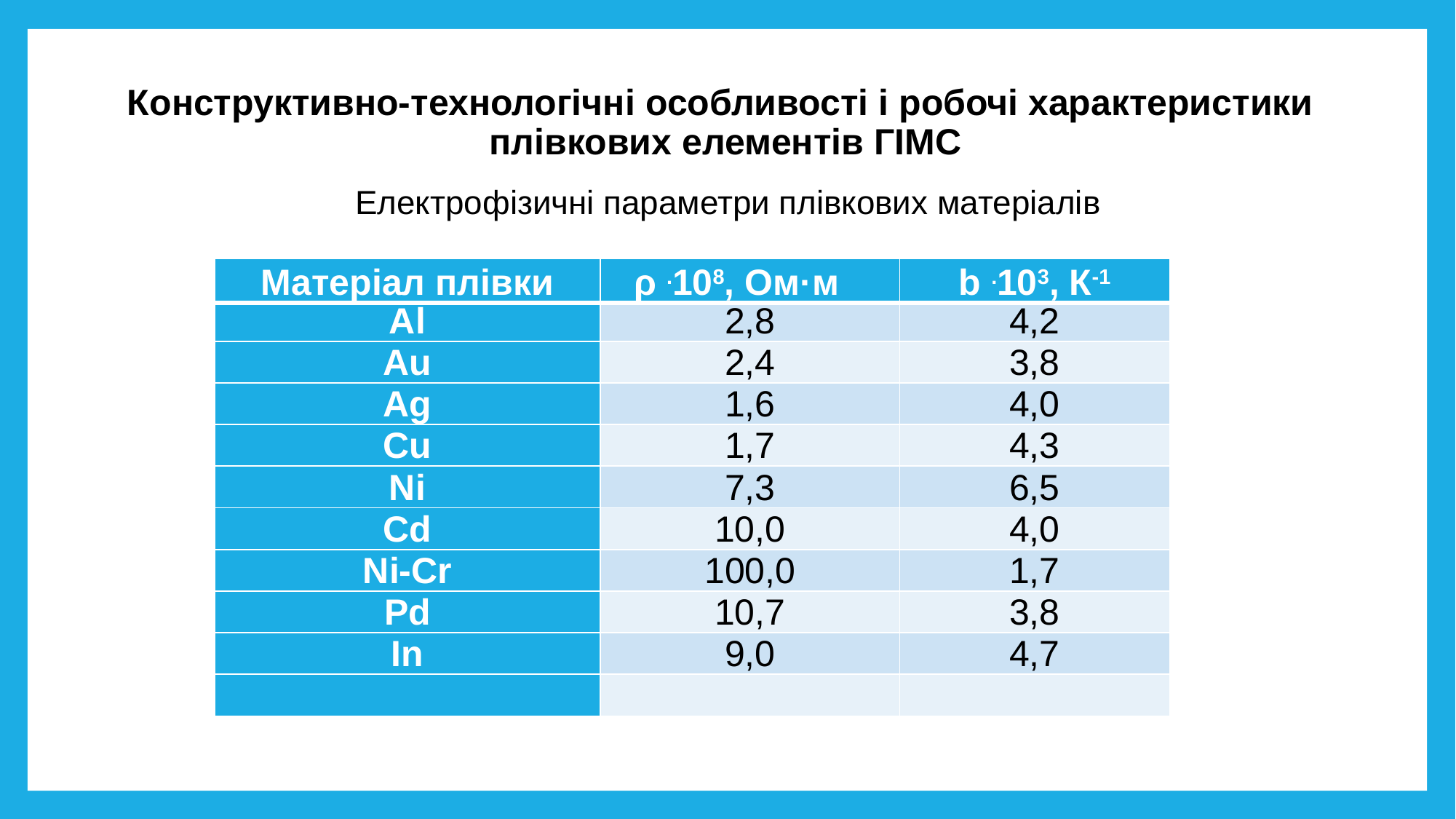

# Конструктивно-технологічні особливості і робочі характеристики плівкових елементів ГІМС
Електрофізичні параметри плівкових матеріалів

| Матеріал плівки | ρ .108, Ом·м | b .103, К-1 |
| --- | --- | --- |
| Аl | 2,8 | 4,2 |
| Au | 2,4 | 3,8 |
| Ag | 1,6 | 4,0 |
| Cu | 1,7 | 4,3 |
| Ni | 7,3 | 6,5 |
| Cd | 10,0 | 4,0 |
| Ni-Cr | 100,0 | 1,7 |
| Pd | 10,7 | 3,8 |
| Іn | 9,0 | 4,7 |
|  |  |  |